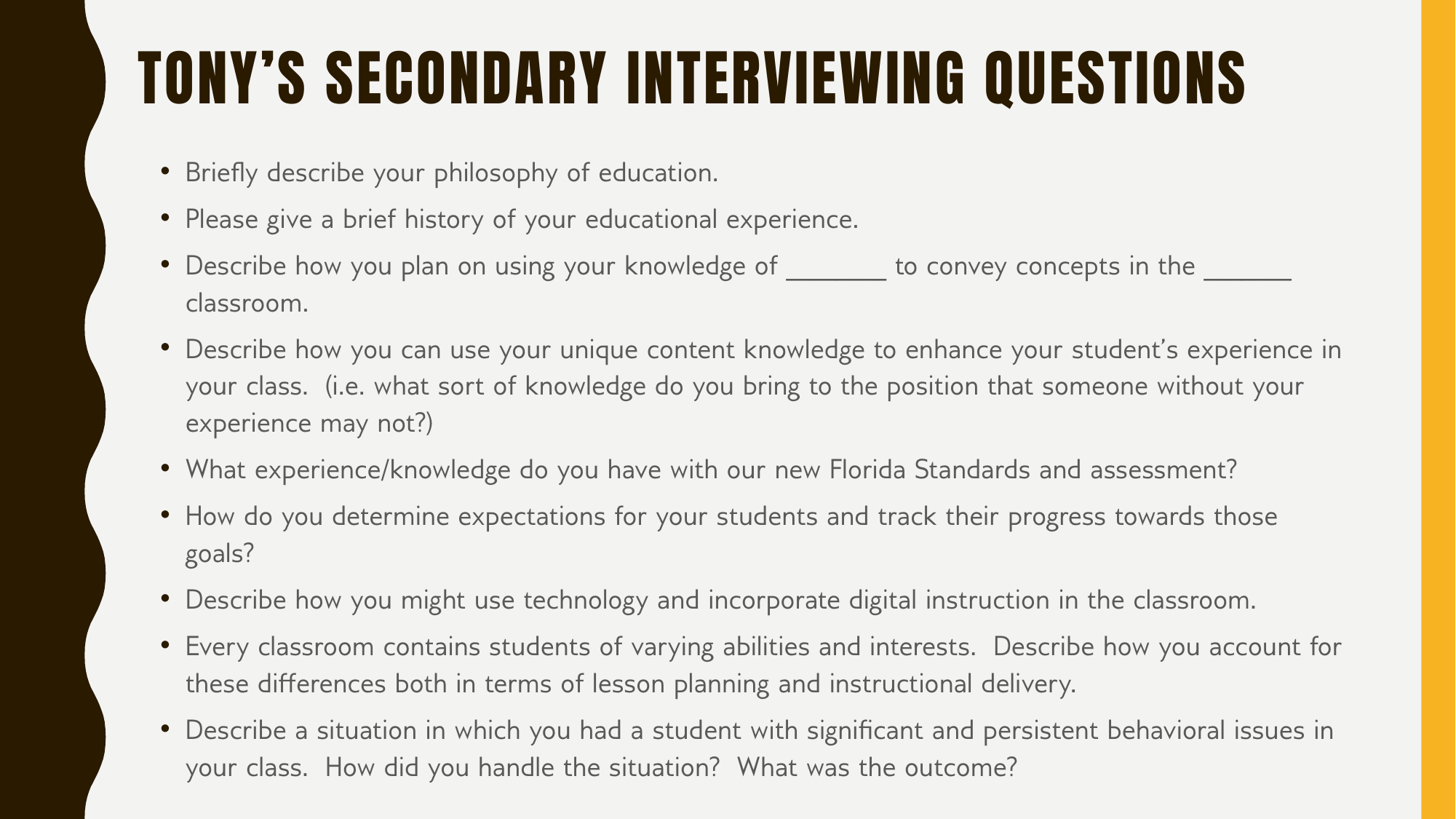

# Tony’s Secondary interviewing Questions
Briefly describe your philosophy of education.
Please give a brief history of your educational experience.
Describe how you plan on using your knowledge of ________ to convey concepts in the _______ classroom.
Describe how you can use your unique content knowledge to enhance your student’s experience in your class.  (i.e. what sort of knowledge do you bring to the position that someone without your experience may not?)
What experience/knowledge do you have with our new Florida Standards and assessment?
How do you determine expectations for your students and track their progress towards those goals?
Describe how you might use technology and incorporate digital instruction in the classroom.
Every classroom contains students of varying abilities and interests.  Describe how you account for these differences both in terms of lesson planning and instructional delivery.
Describe a situation in which you had a student with significant and persistent behavioral issues in your class.  How did you handle the situation?  What was the outcome?